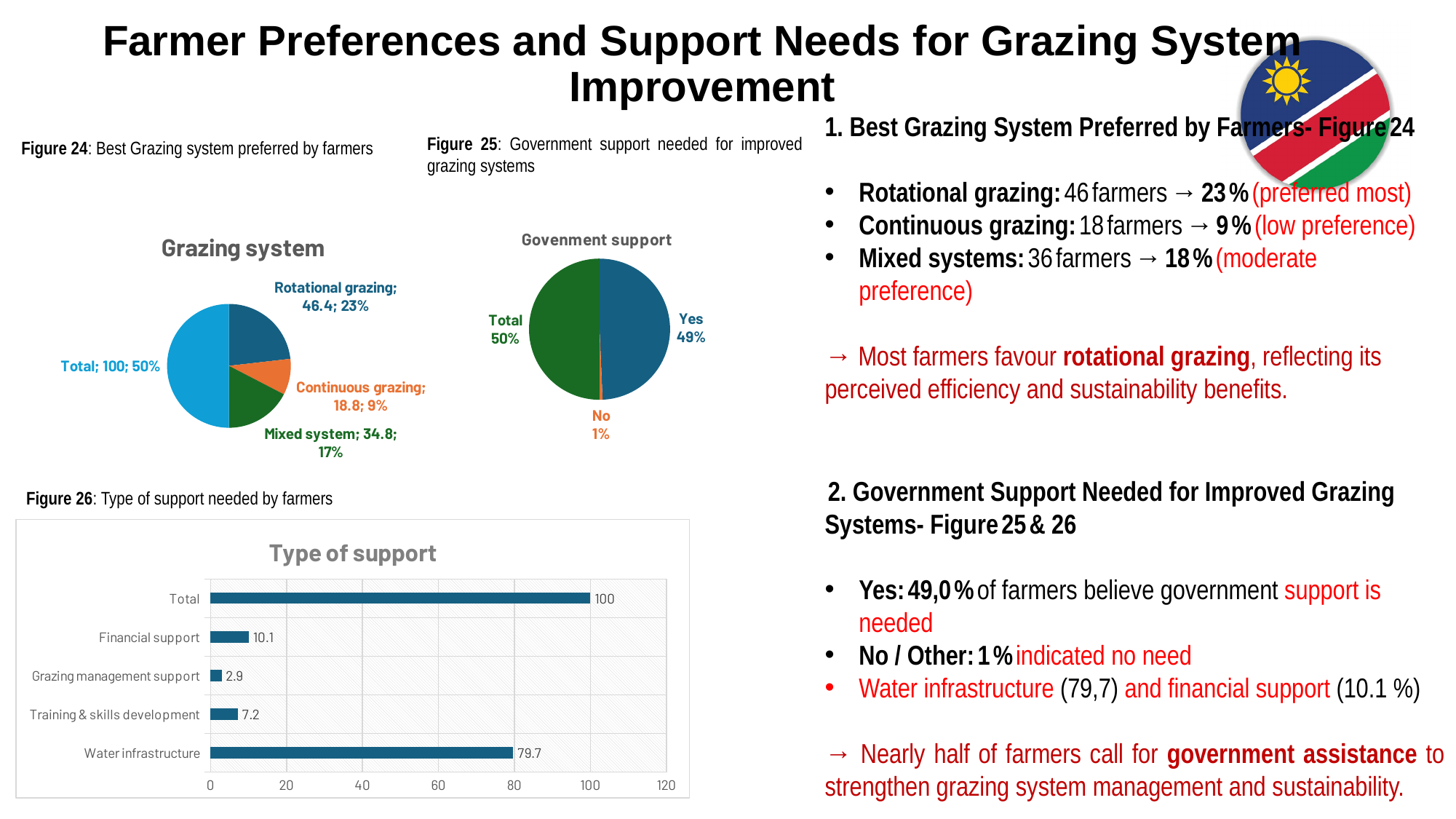

# Farmer Preferences and Support Needs for Grazing System Improvement
1. Best Grazing System Preferred by Farmers- Figure 24

Rotational grazing: 46 farmers → 23 % (preferred most)
Continuous grazing: 18 farmers → 9 % (low preference)
Mixed systems: 36 farmers → 18 % (moderate preference)

→ Most farmers favour rotational grazing, reflecting its perceived efficiency and sustainability benefits.
Figure 25: Government support needed for improved grazing systems
Figure 24: Best Grazing system preferred by farmers

### Chart: Govenment support

| Category | Percent (%) |
|---|---|
| Yes | 98.6 |
| No | 1.4 |
| Total | 100.0 |

### Chart: Grazing system

| Category | Percent (%) |
|---|---|
| Rotational grazing | 46.4 |
| Continuous grazing | 18.8 |
| Mixed system | 34.8 |
| Total | 100.0 |
 2. Government Support Needed for Improved Grazing Systems- Figure 25 & 26

Yes: 49,0 % of farmers believe government support is needed
No / Other: 1 % indicated no need
Water infrastructure (79,7) and financial support (10.1 %)

→ Nearly half of farmers call for government assistance to strengthen grazing system management and sustainability.
Figure 26: Type of support needed by farmers

### Chart: Type of support

| Category | Percent (%) |
|---|---|
| Water infrastructure | 79.7 |
| Training & skills development | 7.2 |
| Grazing management support | 2.9 |
| Financial support | 10.1 |
| Total | 100.0 |